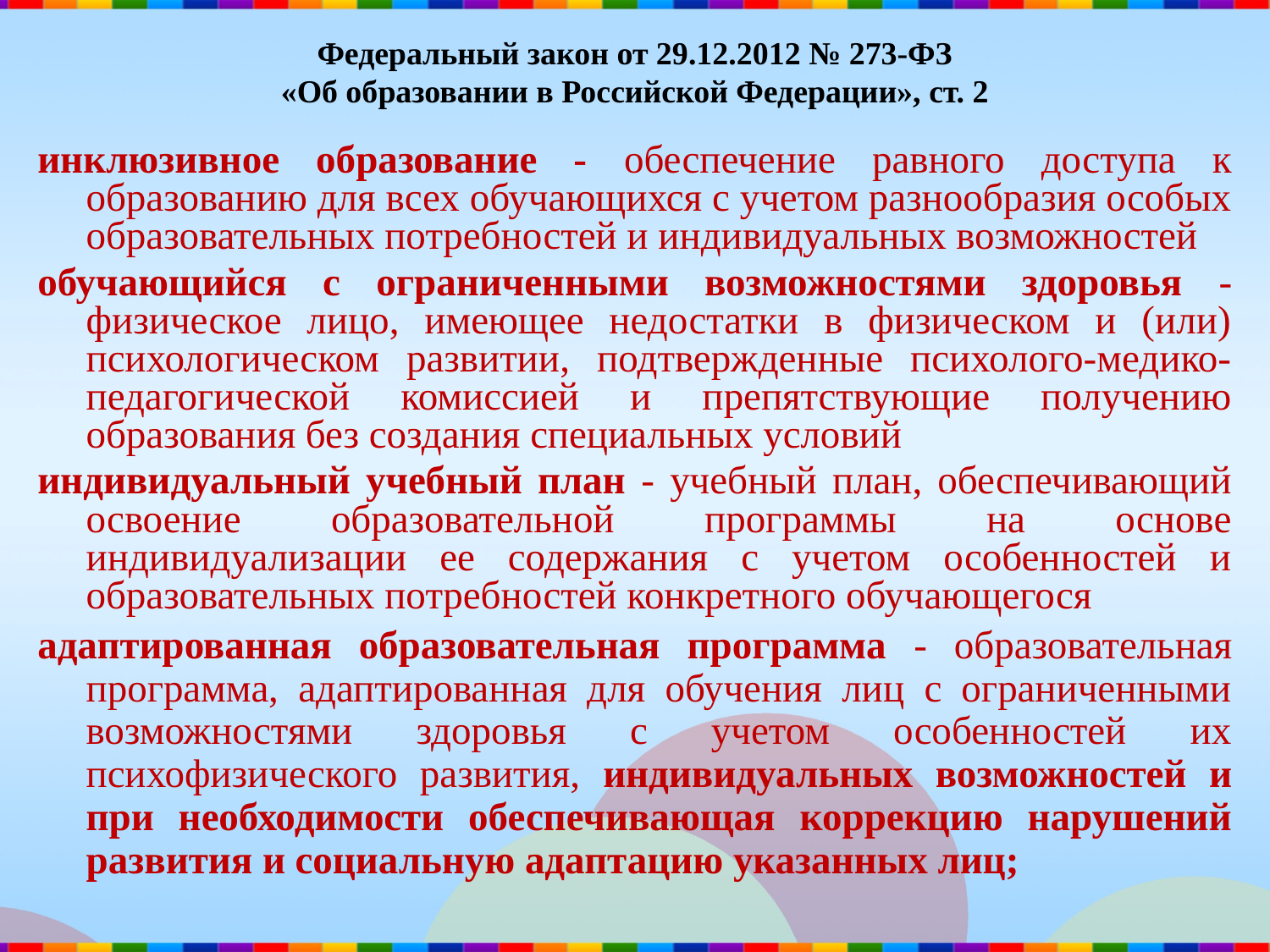

# Федеральный закон от 29.12.2012 № 273-ФЗ «Об образовании в Российской Федерации», ст. 2
инклюзивное образование - обеспечение равного доступа к образованию для всех обучающихся с учетом разнообразия особых образовательных потребностей и индивидуальных возможностей
обучающийся с ограниченными возможностями здоровья - физическое лицо, имеющее недостатки в физическом и (или) психологическом развитии, подтвержденные психолого-медико-педагогической комиссией и препятствующие получению образования без создания специальных условий
индивидуальный учебный план - учебный план, обеспечивающий освоение образовательной программы на основе индивидуализации ее содержания с учетом особенностей и образовательных потребностей конкретного обучающегося
адаптированная образовательная программа - образовательная программа, адаптированная для обучения лиц с ограниченными возможностями здоровья с учетом особенностей их психофизического развития, индивидуальных возможностей и при необходимости обеспечивающая коррекцию нарушений развития и социальную адаптацию указанных лиц;